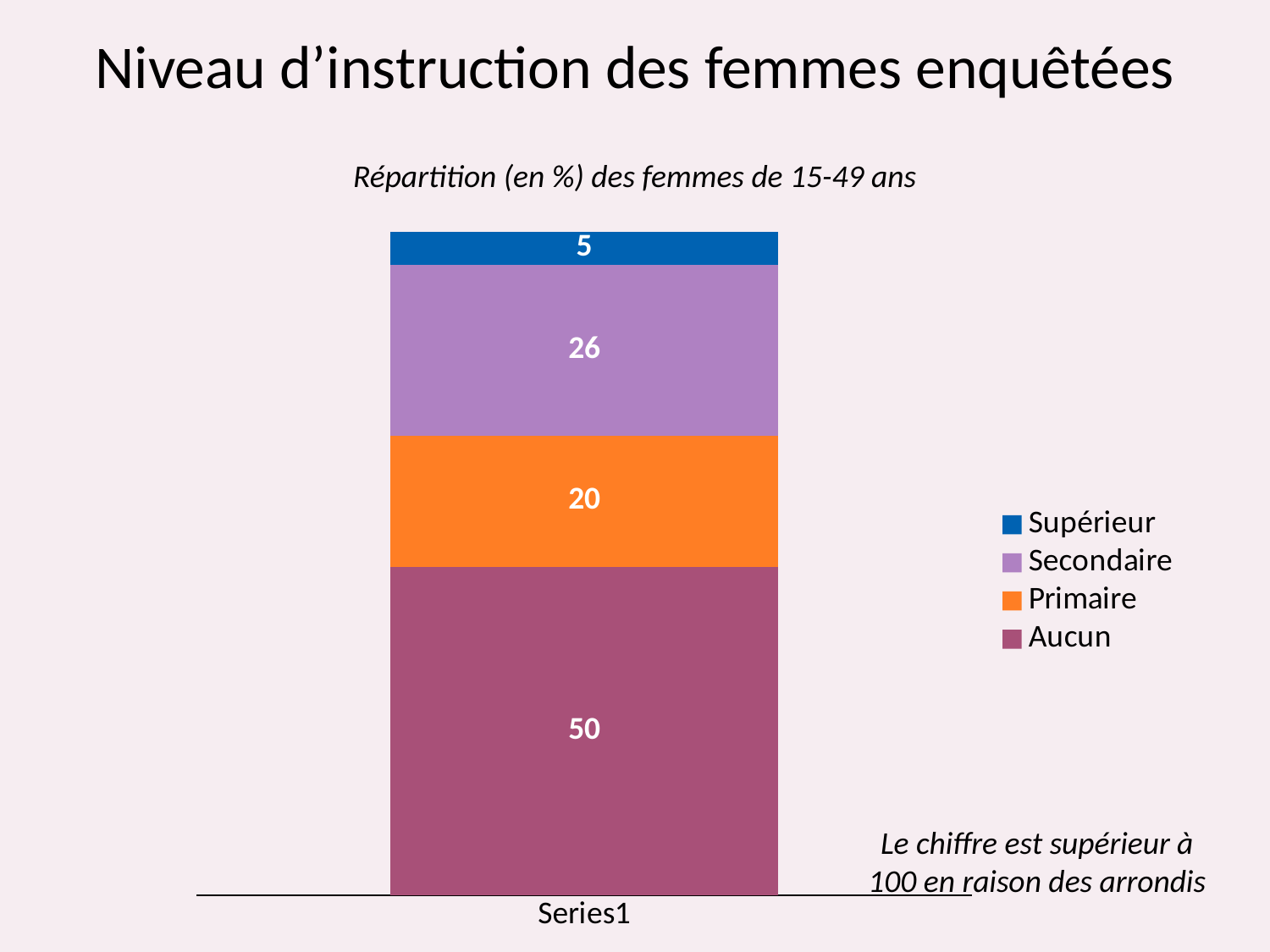

# Niveau d’instruction des femmes enquêtées
Répartition (en %) des femmes de 15-49 ans

### Chart

| Category | Aucun | Primaire | Secondaire | Supérieur |
|---|---|---|---|---|
|  | 50.0 | 20.0 | 26.0 | 5.0 |
Le chiffre est supérieur à 100 en raison des arrondis